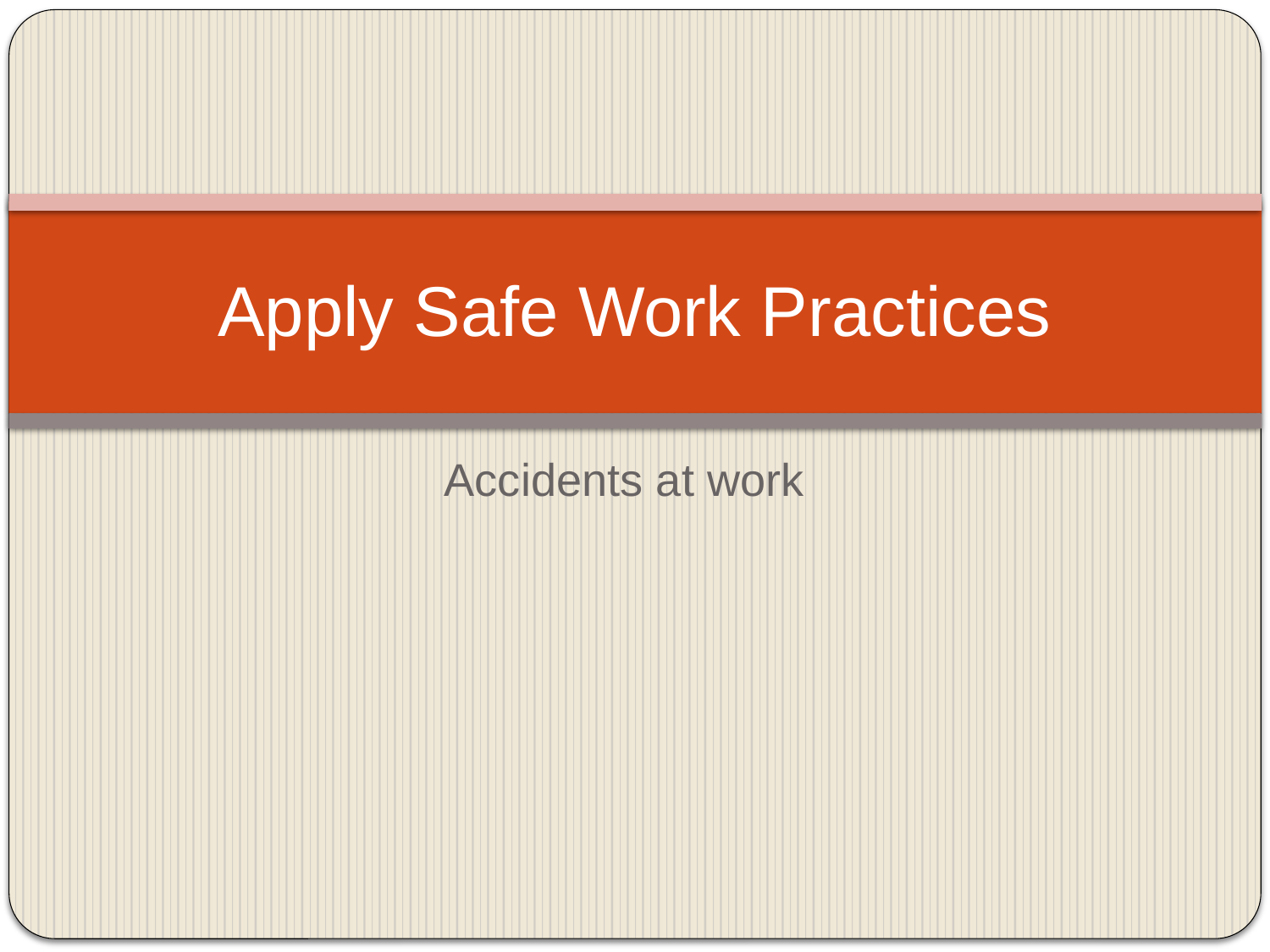

# Apply Safe Work Practices
Accidents at work